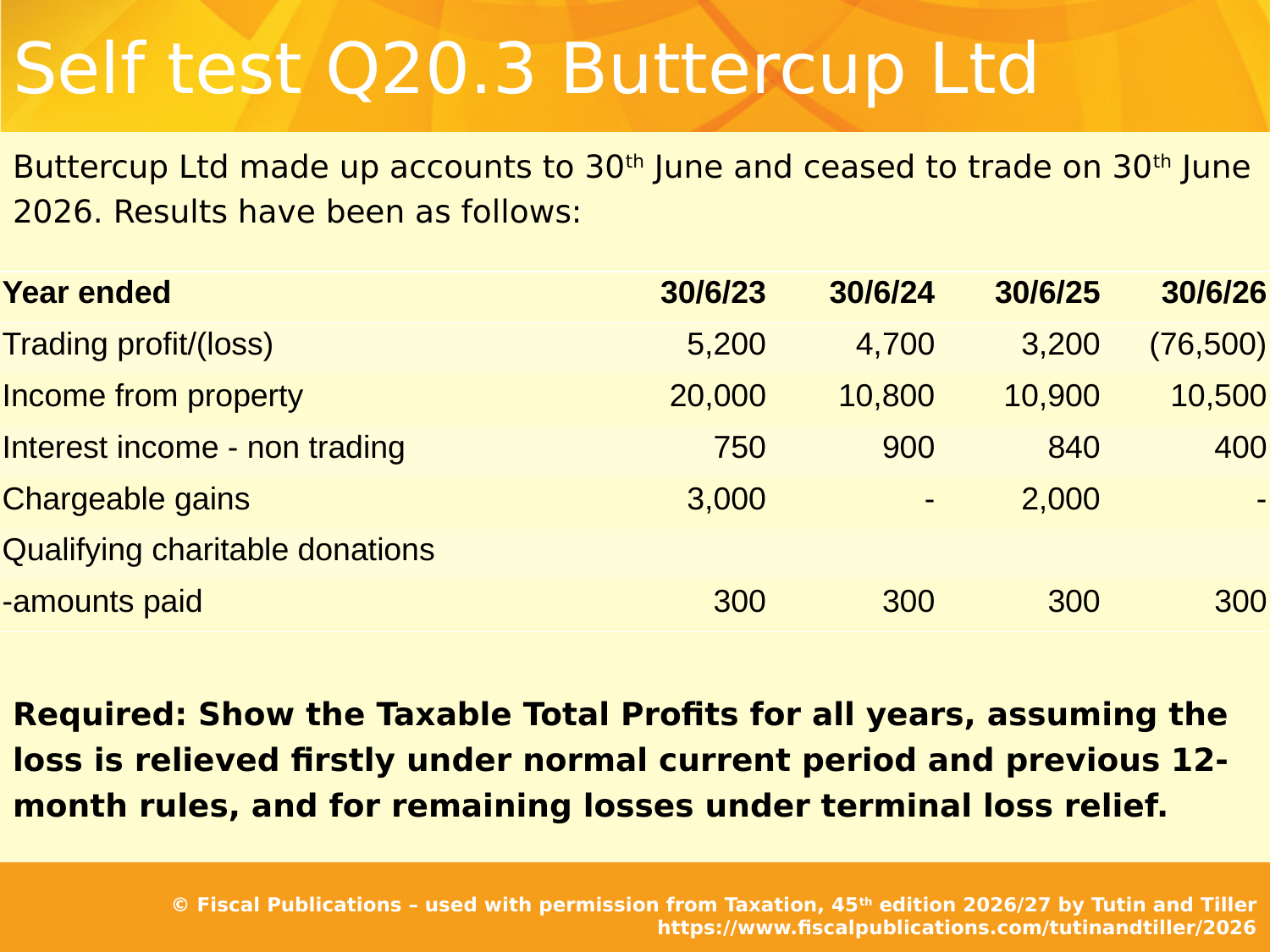

# Self test Q20.3 Buttercup Ltd
Buttercup Ltd made up accounts to 30th June and ceased to trade on 30th June 2026. Results have been as follows:

Required: Show the Taxable Total Profits for all years, assuming the loss is relieved firstly under normal current period and previous 12-month rules, and for remaining losses under terminal loss relief.

| Year ended | 30/6/23 | 30/6/24 | 30/6/25 | 30/6/26 |
| --- | --- | --- | --- | --- |
| Trading profit/(loss) | 5,200 | 4,700 | 3,200 | (76,500) |
| Income from property | 20,000 | 10,800 | 10,900 | 10,500 |
| Interest income - non trading | 750 | 900 | 840 | 400 |
| Chargeable gains | 3,000 | - | 2,000 | - |
| Qualifying charitable donations |  |  |  |  |
| -amounts paid | 300 | 300 | 300 | 300 |